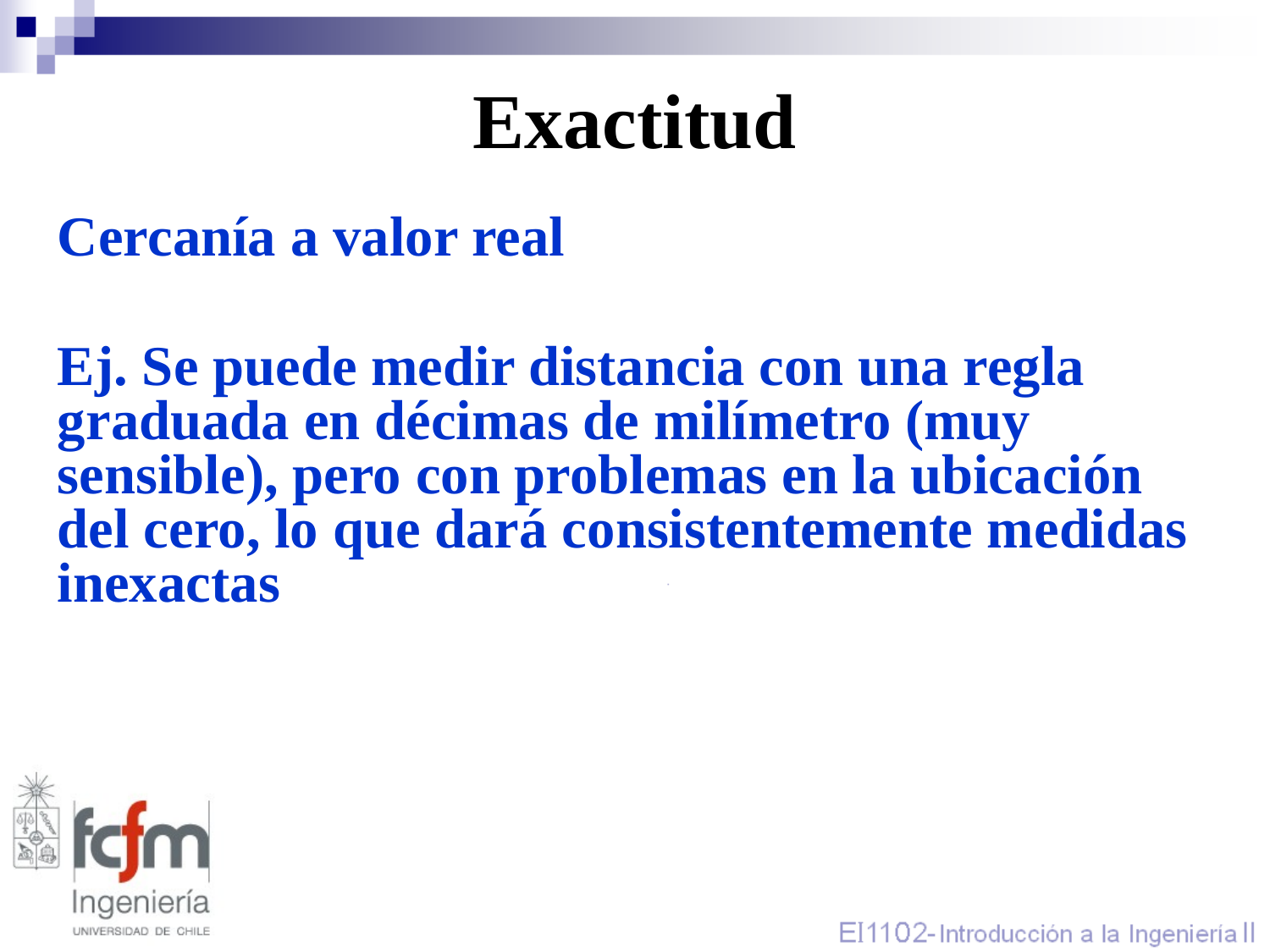

# Exactitud
Cercanía a valor real

Ej. Se puede medir distancia con una regla graduada en décimas de milímetro (muy sensible), pero con problemas en la ubicación del cero, lo que dará consistentemente medidas inexactas